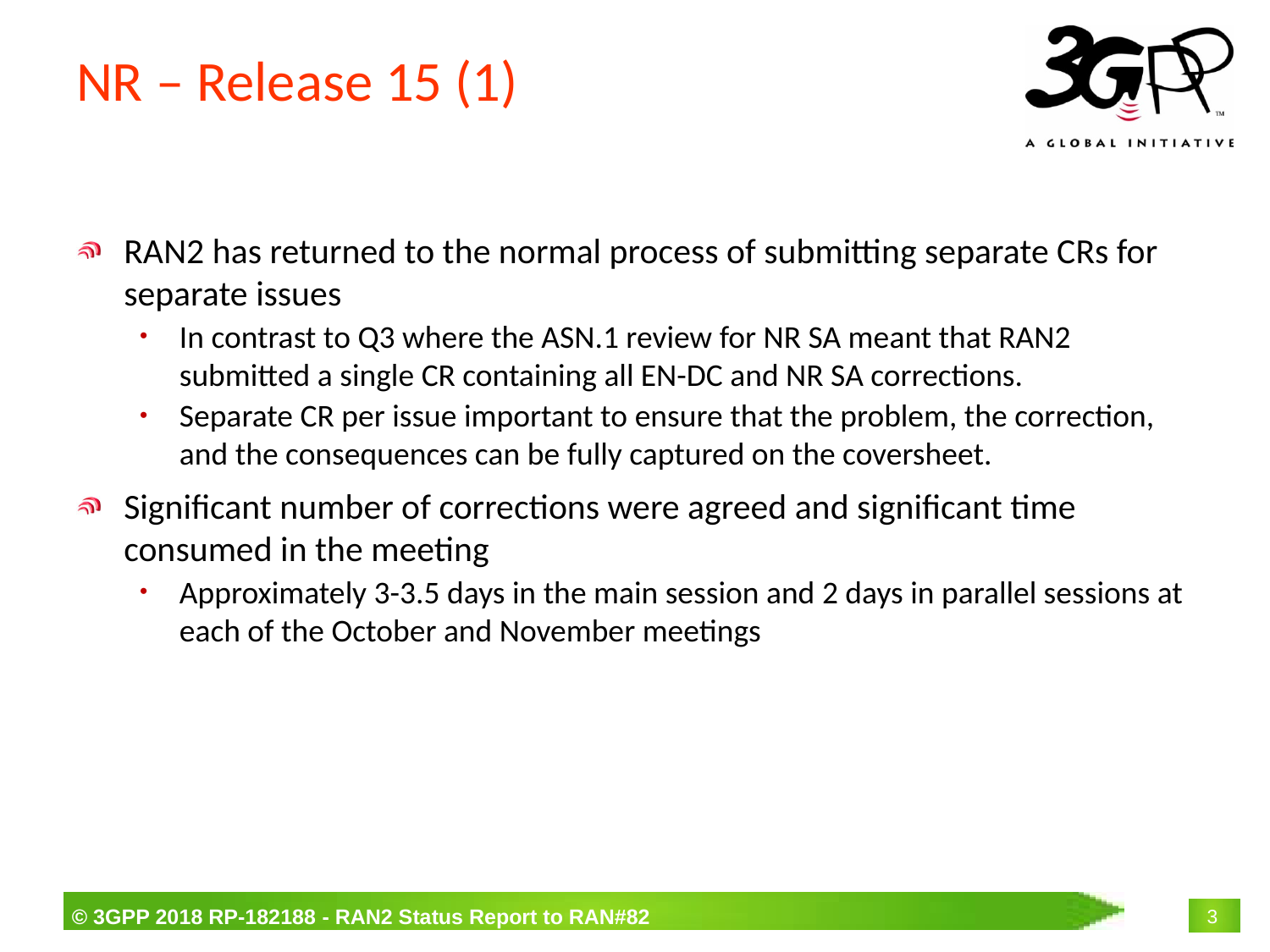

# NR – Release 15 (1)
RAN2 has returned to the normal process of submitting separate CRs for separate issues
In contrast to Q3 where the ASN.1 review for NR SA meant that RAN2 submitted a single CR containing all EN-DC and NR SA corrections.
Separate CR per issue important to ensure that the problem, the correction, and the consequences can be fully captured on the coversheet.
Significant number of corrections were agreed and significant time consumed in the meeting
Approximately 3-3.5 days in the main session and 2 days in parallel sessions at each of the October and November meetings